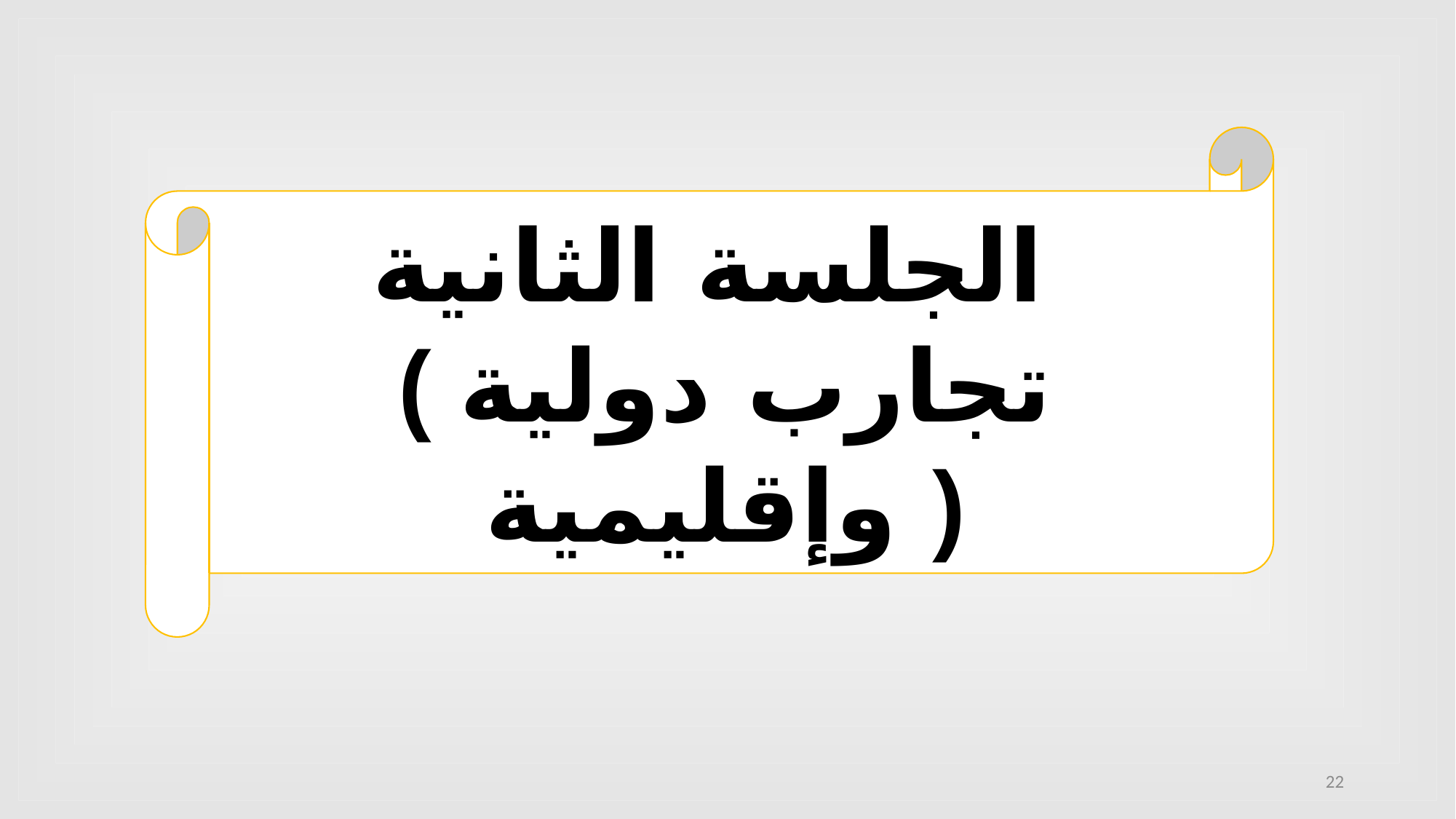

الجلسة الثانية
( تجارب دولية وإقليمية )
22